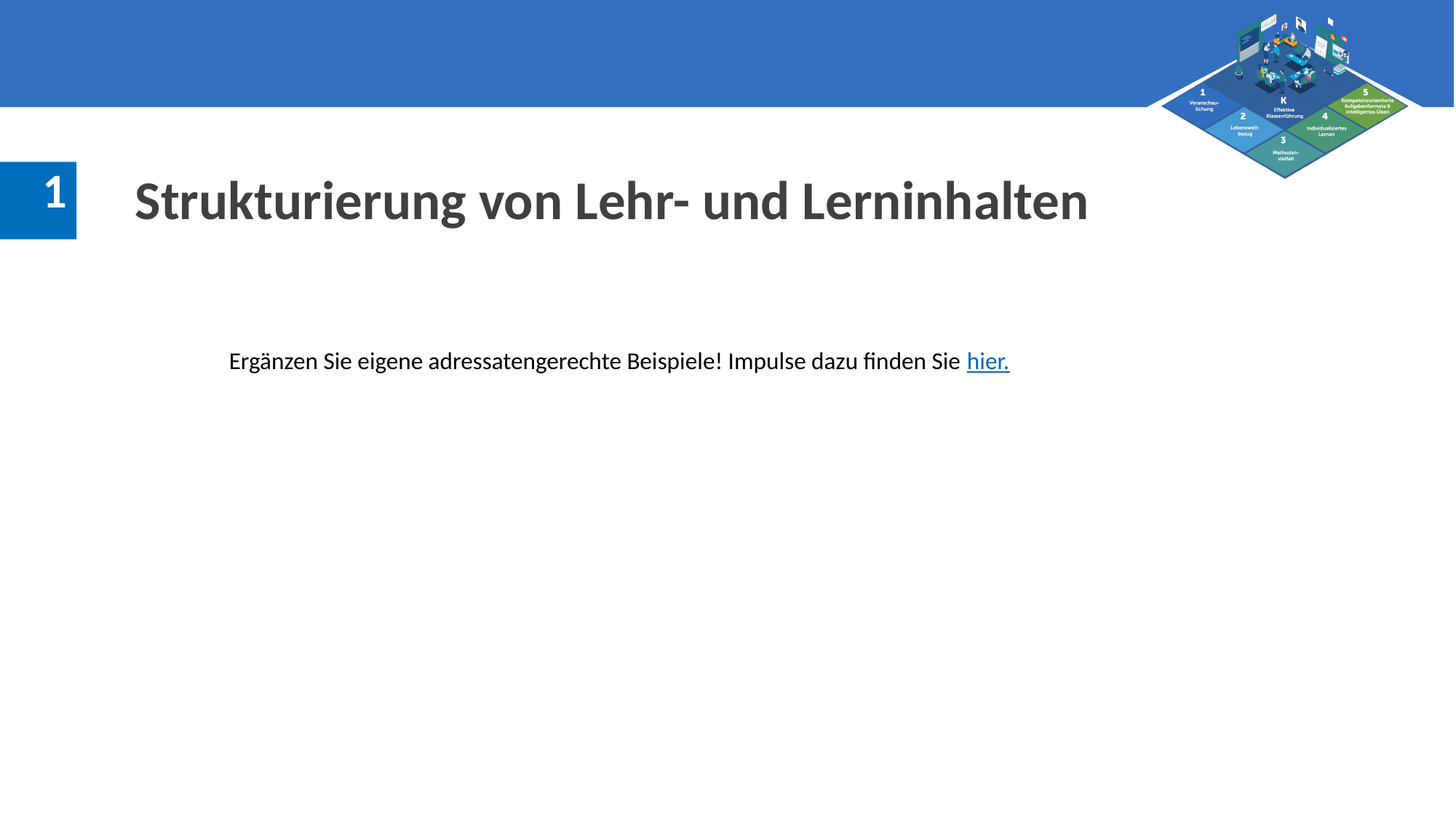

Strukturierung von Lehr- und Lerninhalten

Ergänzen Sie eigene adressatengerechte Beispiele! Impulse dazu finden Sie hier.